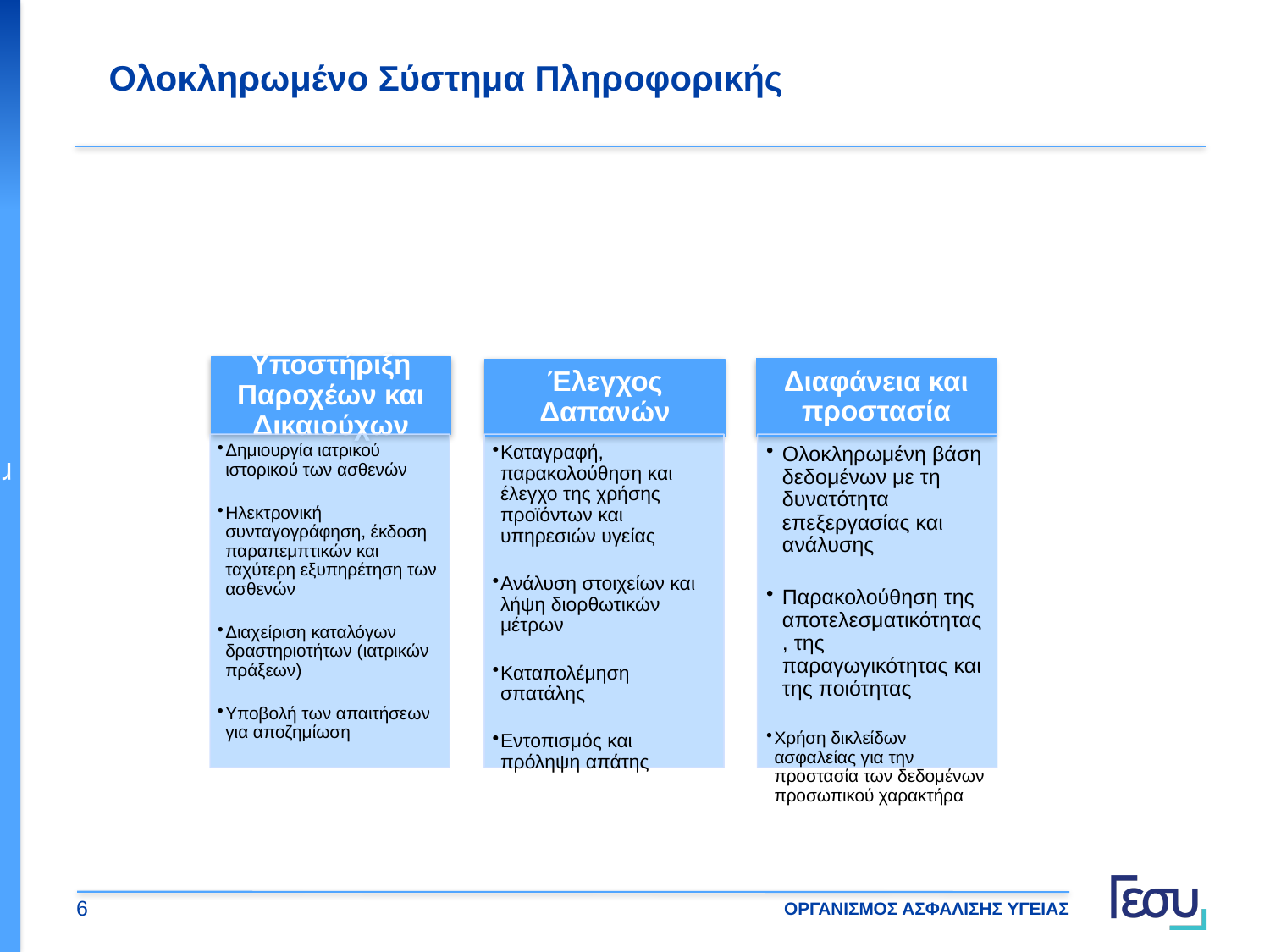

# Ολοκληρωμένο Σύστημα Πληροφορικής
Υποστήριξη Παροχέων και Δικαιούχων
Δημιουργία ιατρικού ιστορικού των ασθενών

Ηλεκτρονική συνταγογράφηση, έκδοση παραπεμπτικών και ταχύτερη εξυπηρέτηση των ασθενών

Διαχείριση καταλόγων δραστηριοτήτων (ιατρικών πράξεων)

Υποβολή των απαιτήσεων για αποζημίωση
Έλεγχος Δαπανών
Καταγραφή, παρακολούθηση και έλεγχο της χρήσης προϊόντων και υπηρεσιών υγείας

Ανάλυση στοιχείων και λήψη διορθωτικών μέτρων

Καταπολέμηση σπατάλης

Εντοπισμός και πρόληψη απάτης
Διαφάνεια και προστασία
Ολοκληρωμένη βάση δεδομένων με τη δυνατότητα επεξεργασίας και ανάλυσης

Παρακολούθηση της αποτελεσματικότητας, της παραγωγικότητας και της ποιότητας

Χρήση δικλείδων ασφαλείας για την προστασία των δεδομένων προσωπικού χαρακτήρα
6
ΟΡΓΑΝΙΣΜΟΣ ΑΣΦΑΛΙΣΗΣ ΥΓΕΙΑΣ